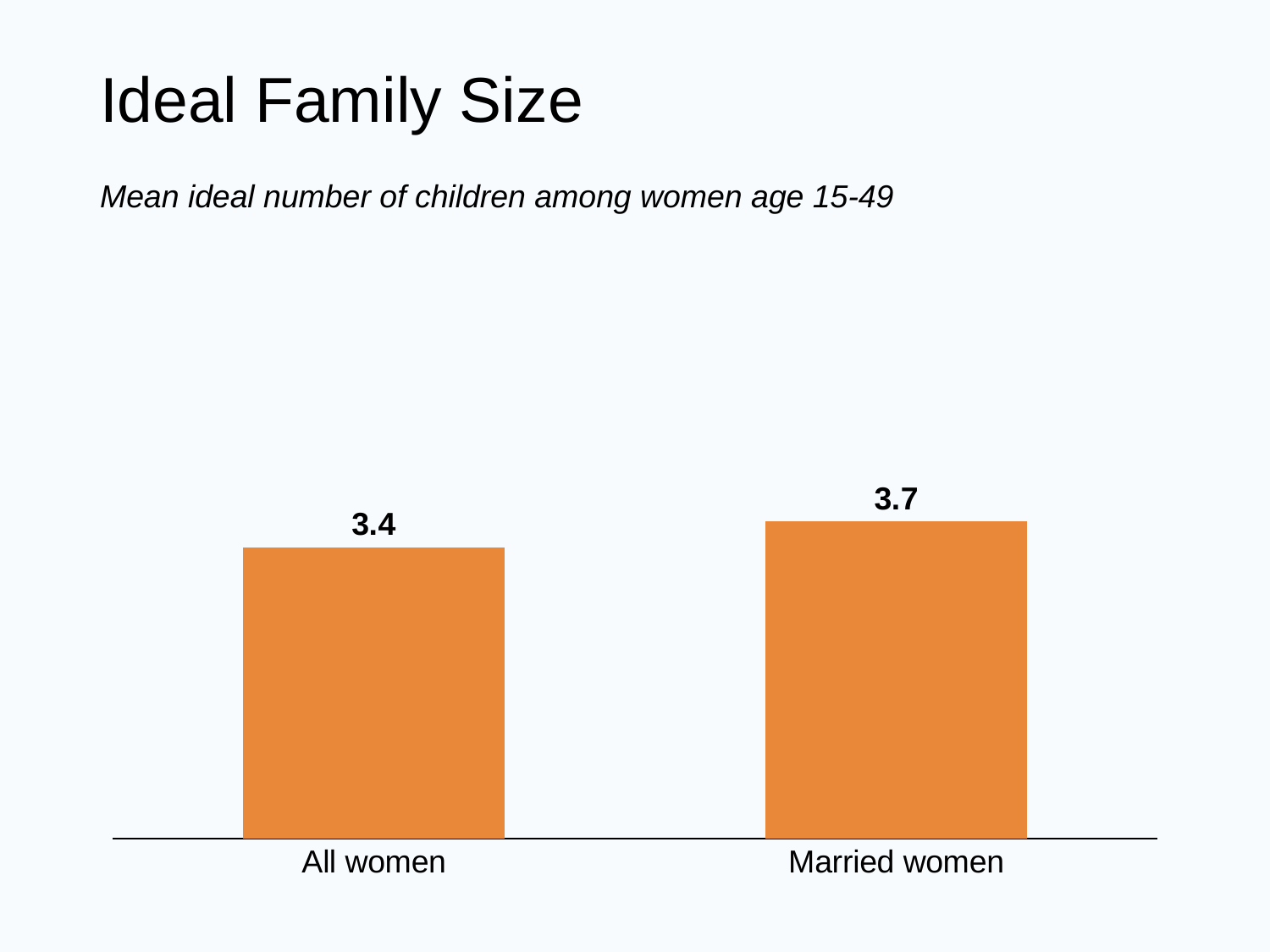

# Ideal Family Size
Mean ideal number of children among women age 15-49

### Chart

| Category | Women |
|---|---|
| All women | 3.4 |
| Married women | 3.7 |